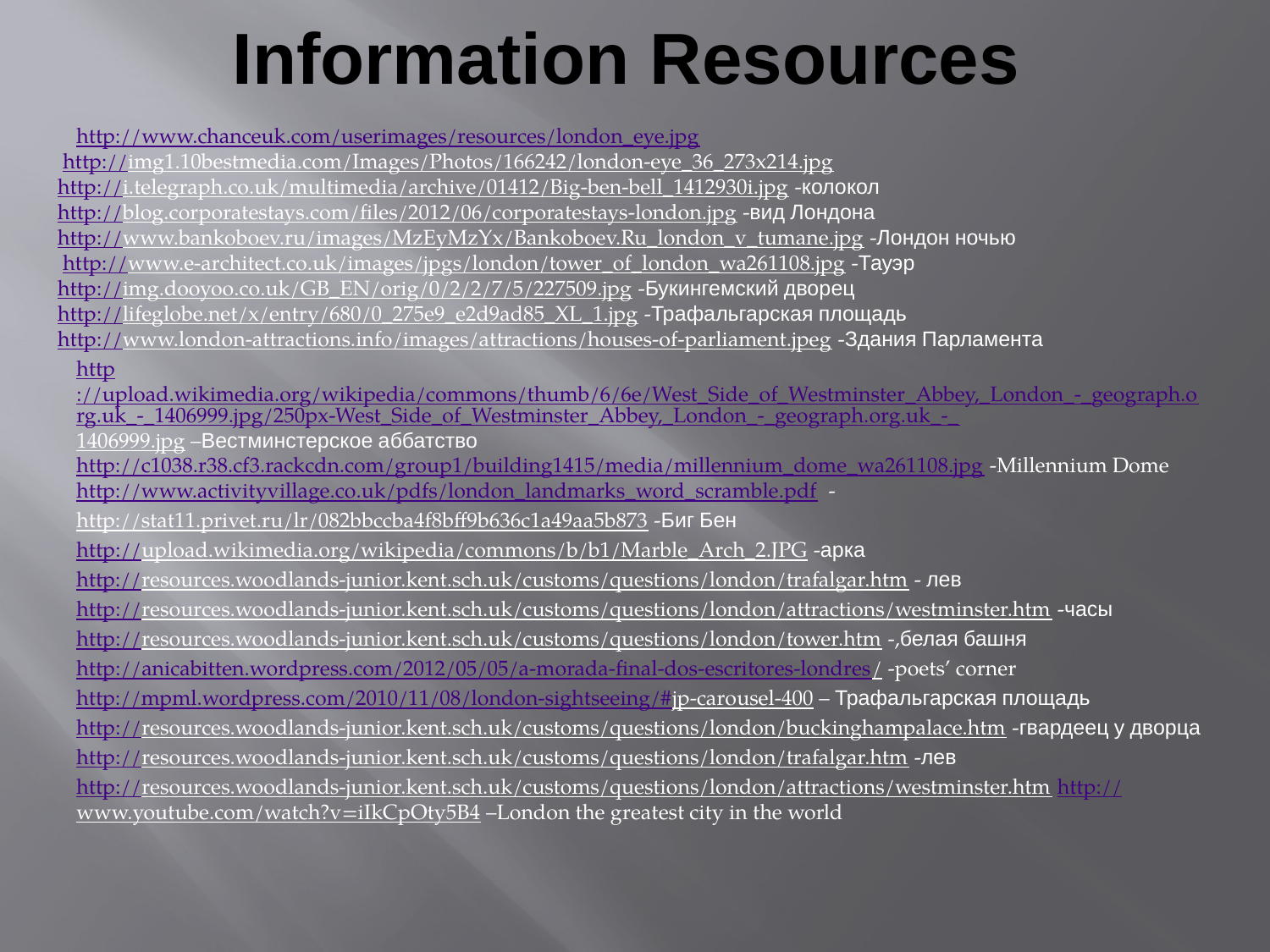

# Information Resources
http://www.chanceuk.com/userimages/resources/london_eye.jpg
 http://img1.10bestmedia.com/Images/Photos/166242/london-eye_36_273x214.jpg
http://i.telegraph.co.uk/multimedia/archive/01412/Big-ben-bell_1412930i.jpg -колокол
http://blog.corporatestays.com/files/2012/06/corporatestays-london.jpg -вид Лондона
http://www.bankoboev.ru/images/MzEyMzYx/Bankoboev.Ru_london_v_tumane.jpg -Лондон ночью
 http://www.e-architect.co.uk/images/jpgs/london/tower_of_london_wa261108.jpg -Тауэр
http://img.dooyoo.co.uk/GB_EN/orig/0/2/2/7/5/227509.jpg -Букингемский дворец
http://lifeglobe.net/x/entry/680/0_275e9_e2d9ad85_XL_1.jpg -Трафальгарская площадь
http://www.london-attractions.info/images/attractions/houses-of-parliament.jpeg -Здания Парламента
http://upload.wikimedia.org/wikipedia/commons/thumb/6/6e/West_Side_of_Westminster_Abbey,_London_-_geograph.org.uk_-_1406999.jpg/250px-West_Side_of_Westminster_Abbey,_London_-_geograph.org.uk_-_1406999.jpg –Вестминстерское аббатствоhttp://c1038.r38.cf3.rackcdn.com/group1/building1415/media/millennium_dome_wa261108.jpg -Millennium Dome http://www.activityvillage.co.uk/pdfs/london_landmarks_word_scramble.pdf  -
http://stat11.privet.ru/lr/082bbccba4f8bff9b636c1a49aa5b873 -Биг Бен
http://upload.wikimedia.org/wikipedia/commons/b/b1/Marble_Arch_2.JPG -арка
http://resources.woodlands-junior.kent.sch.uk/customs/questions/london/trafalgar.htm - лев
http://resources.woodlands-junior.kent.sch.uk/customs/questions/london/attractions/westminster.htm -часы
http://resources.woodlands-junior.kent.sch.uk/customs/questions/london/tower.htm -,белая башня
http://anicabitten.wordpress.com/2012/05/05/a-morada-final-dos-escritores-londres/ -poets’ corner
http://mpml.wordpress.com/2010/11/08/london-sightseeing/#jp-carousel-400 – Трафальгарская площадь
http://resources.woodlands-junior.kent.sch.uk/customs/questions/london/buckinghampalace.htm -гвардеец у дворца
http://resources.woodlands-junior.kent.sch.uk/customs/questions/london/trafalgar.htm -лев
http://resources.woodlands-junior.kent.sch.uk/customs/questions/london/attractions/westminster.htm http://www.youtube.com/watch?v=iIkCpOty5B4 –London the greatest city in the world